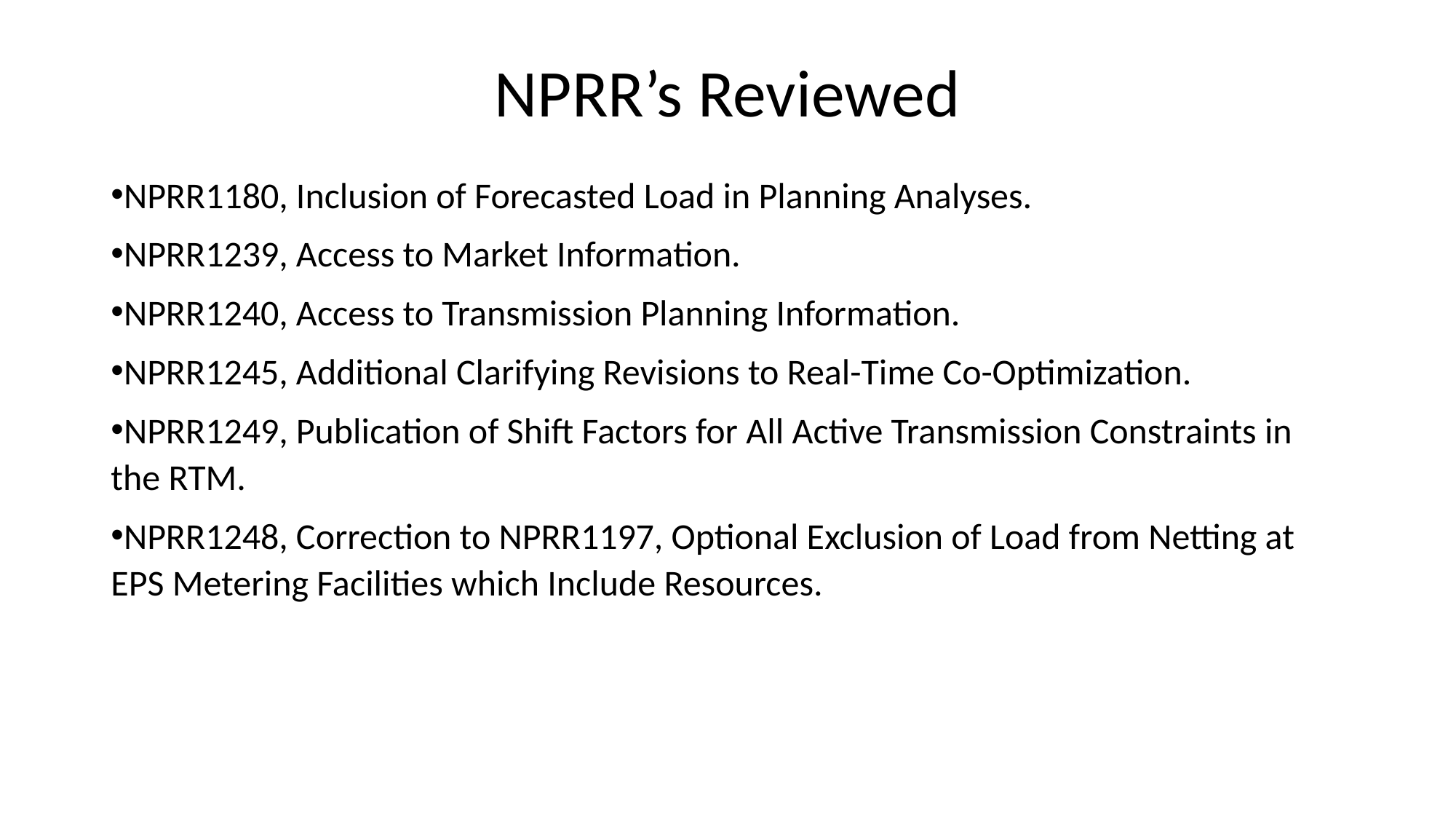

# NPRR’s Reviewed
NPRR1180, Inclusion of Forecasted Load in Planning Analyses.
NPRR1239, Access to Market Information.
NPRR1240, Access to Transmission Planning Information.
NPRR1245, Additional Clarifying Revisions to Real-Time Co-Optimization.
NPRR1249, Publication of Shift Factors for All Active Transmission Constraints in the RTM.
NPRR1248, Correction to NPRR1197, Optional Exclusion of Load from Netting at EPS Metering Facilities which Include Resources.